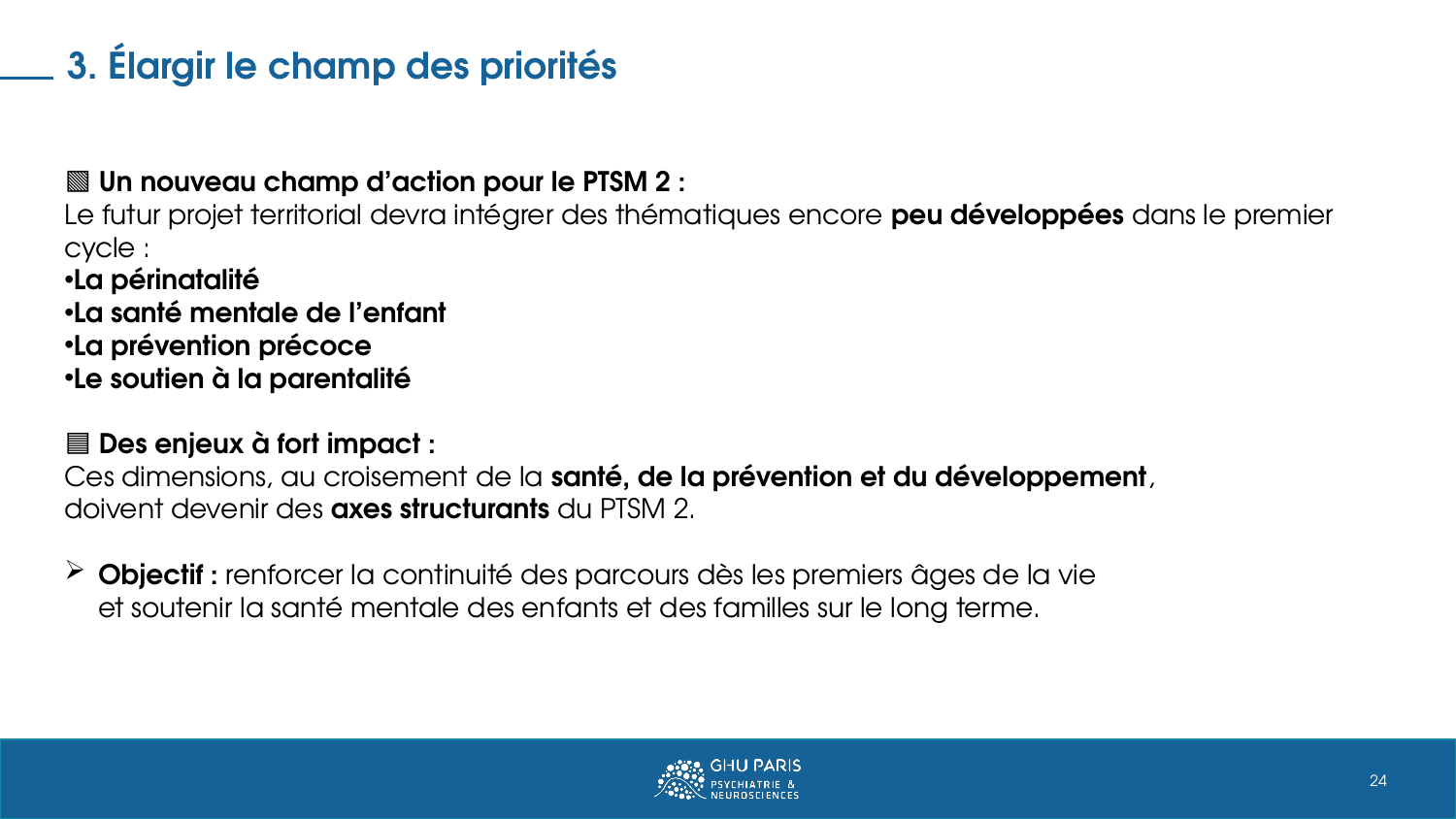

# 3. Élargir le champ des priorités
🟩 Un nouveau champ d’action pour le PTSM 2 :
Le futur projet territorial devra intégrer des thématiques encore peu développées dans le premier cycle :
La périnatalité
La santé mentale de l’enfant
La prévention précoce
Le soutien à la parentalité

🟦 Des enjeux à fort impact :
Ces dimensions, au croisement de la santé, de la prévention et du développement,
doivent devenir des axes structurants du PTSM 2.

Objectif : renforcer la continuité des parcours dès les premiers âges de la vie
et soutenir la santé mentale des enfants et des familles sur le long terme.
24